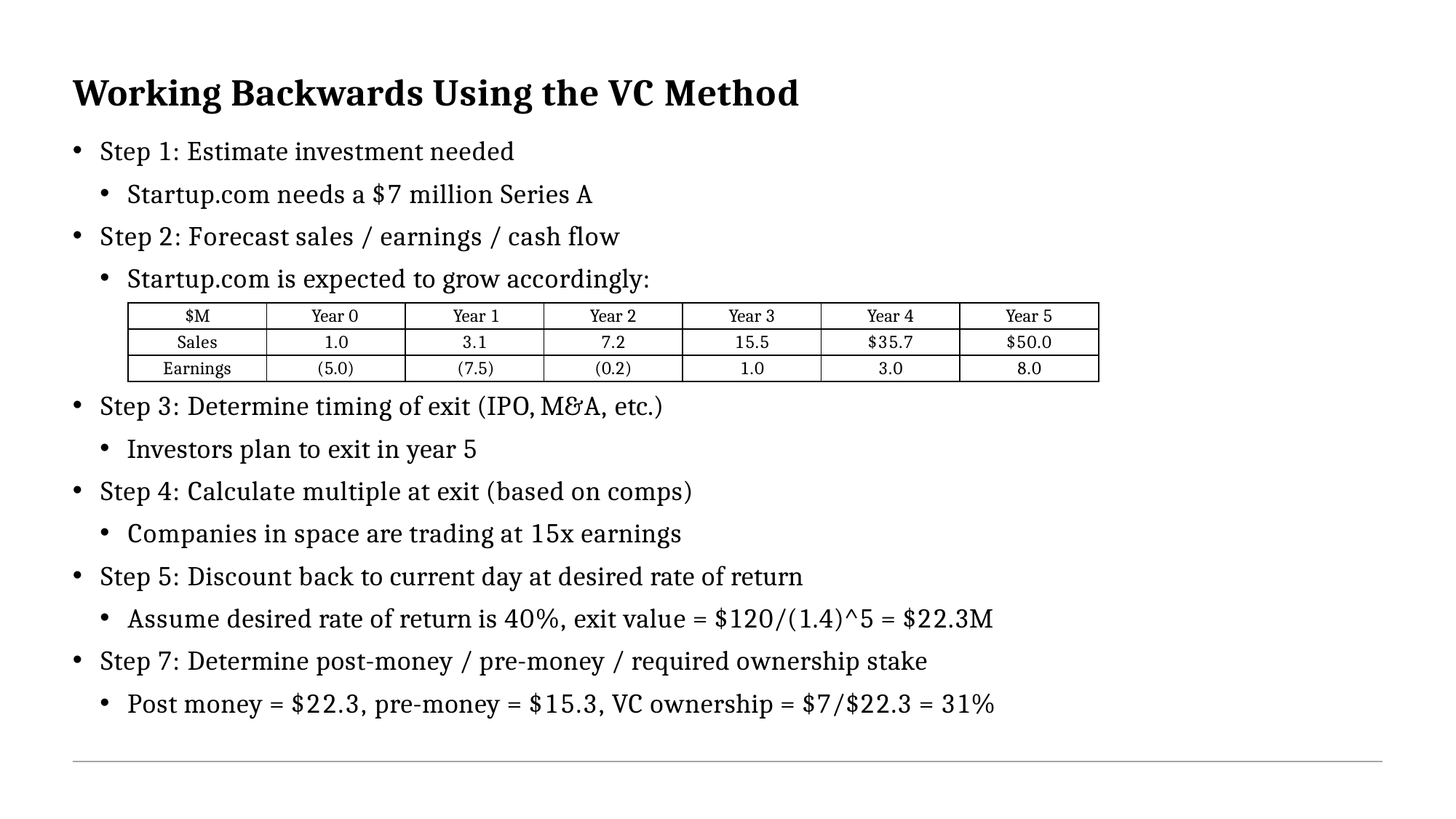

# Working Backwards Using the VC Method
Step 1: Estimate investment needed
Startup.com needs a $7 million Series A
Step 2: Forecast sales / earnings / cash flow
Startup.com is expected to grow accordingly:
| $M | Year 0 | Year 1 | Year 2 | Year 3 | Year 4 | Year 5 |
| --- | --- | --- | --- | --- | --- | --- |
| Sales | 1.0 | 3.1 | 7.2 | 15.5 | $35.7 | $50.0 |
| Earnings | (5.0) | (7.5) | (0.2) | 1.0 | 3.0 | 8.0 |
Step 3: Determine timing of exit (IPO, M&A, etc.)
Investors plan to exit in year 5
Step 4: Calculate multiple at exit (based on comps)
Companies in space are trading at 15x earnings
Step 5: Discount back to current day at desired rate of return
Assume desired rate of return is 40%, exit value = $120/(1.4)^5 = $22.3M
Step 7: Determine post-money / pre-money / required ownership stake
Post money = $22.3, pre-money = $15.3, VC ownership = $7/$22.3 = 31%